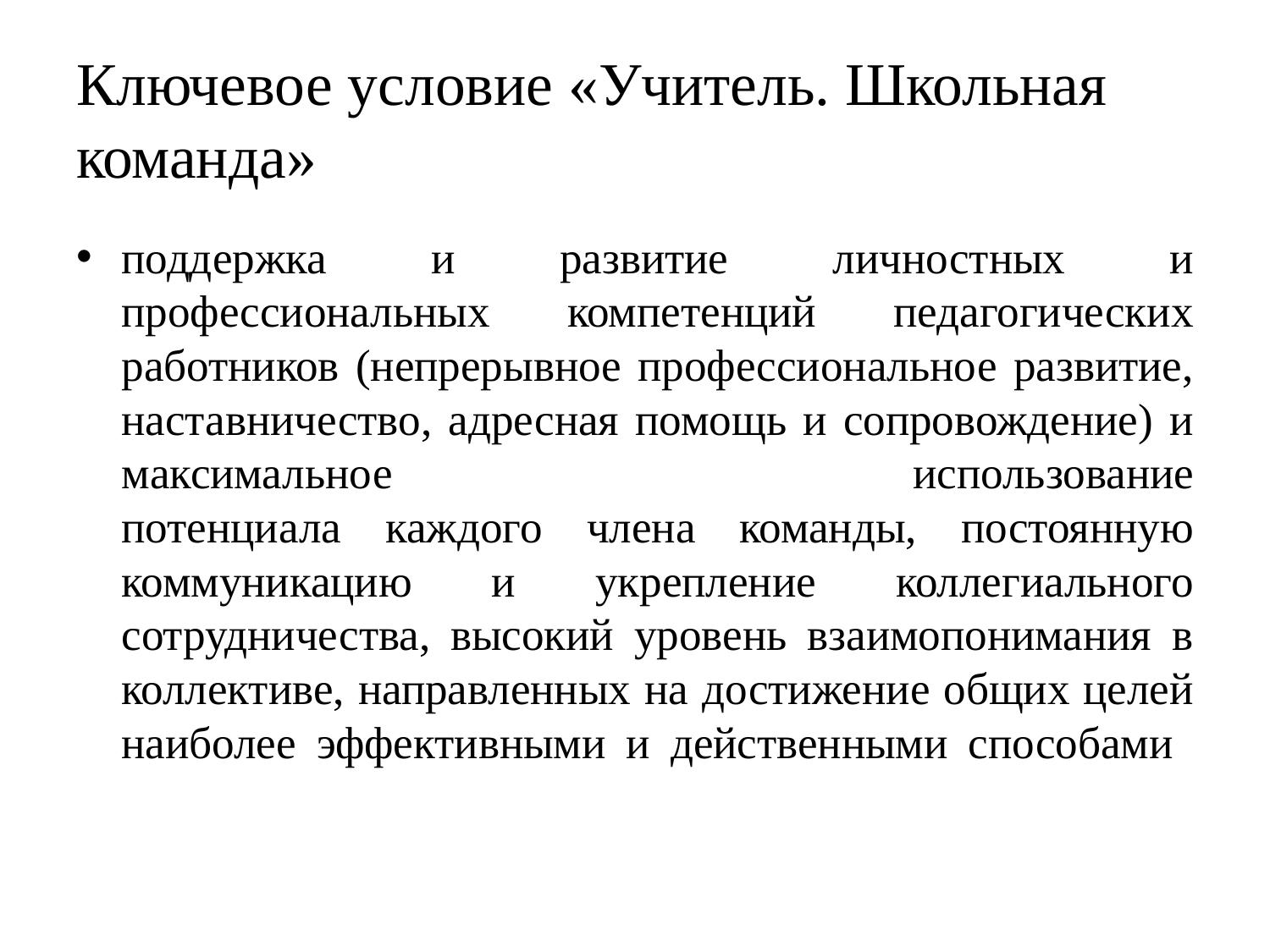

# Ключевое условие «Учитель. Школьная команда»
поддержка и развитие личностных и профессиональных компетенций педагогических работников (непрерывное профессиональное развитие, наставничество, адресная помощь и сопровождение) и максимальное использование
потенциала каждого члена команды, постоянную коммуникацию и укрепление коллегиального сотрудничества, высокий уровень взаимопонимания в коллективе, направленных на достижение общих целей наиболее эффективными и действенными способами